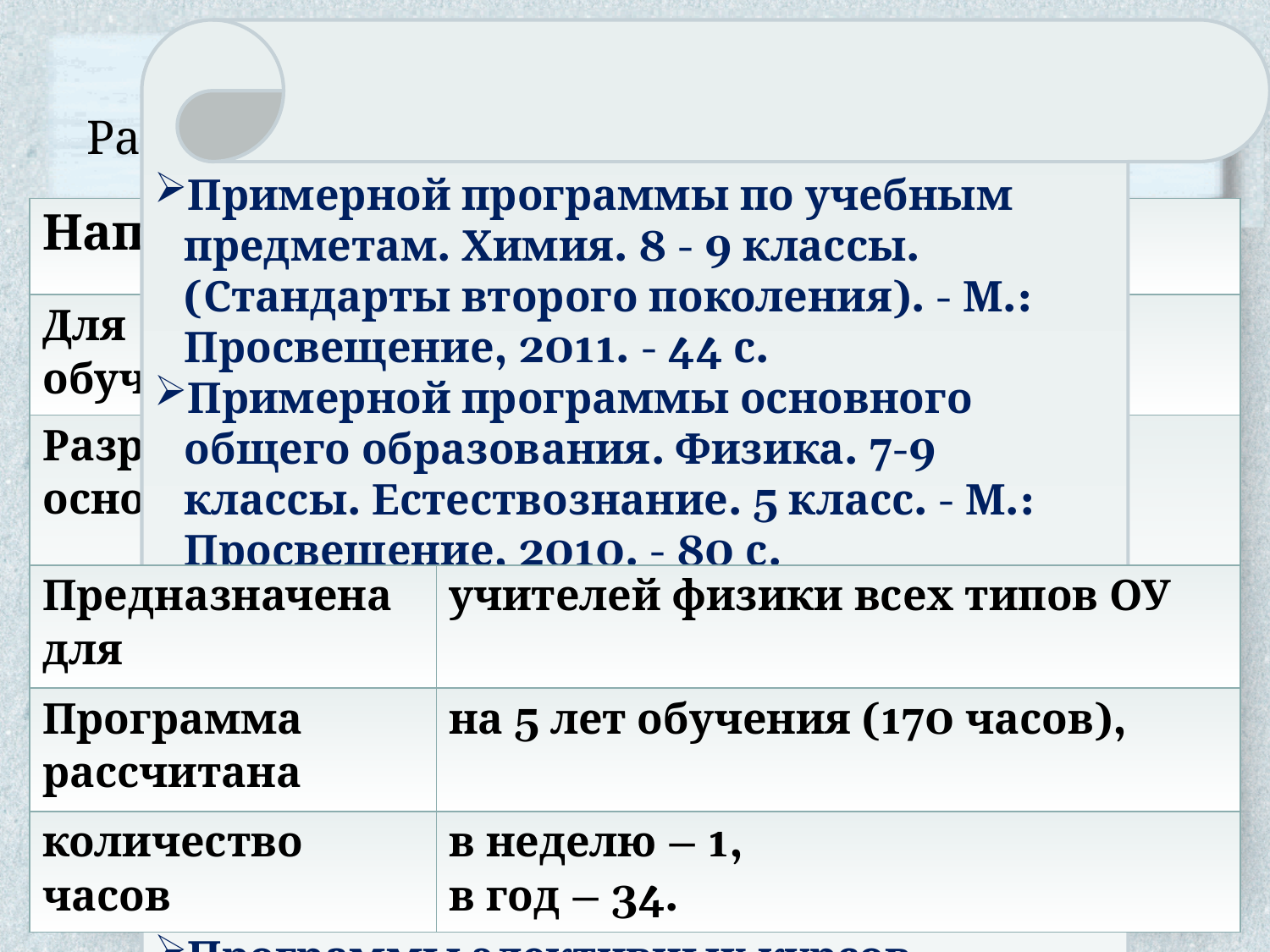

# Наука опытным путем Рабочая программа внеурочной деятельности
Примерной программы по учебным предметам. Химия. 8 - 9 классы. (Стандарты второго поколения). - М.: Просвещение, 2011. - 44 с.
Примерной программы основного общего образования. Физика. 7-9 классы. Естествознание. 5 класс. - М.: Просвещение, 2010. - 80 с.
Программы под редакций А.Е.Гуревича, Д.С.Исаева, А.С.Понтак. – М.: Дрофа. – 2000.
Программы. Химия. 8-9 классы. Элективные курсы. Предпрофильное обучение /Авт.- сост. Г.А. Шипарёва.- М.: Дрофа, 2006. - 80 с.
Программы элективных курсов. Физика. 9-11 классы. Профильное обучение / В.А. Коровин – М.: Дрофа, 2005. - 125 с.
При составлении программы использованы материалы учителей:
Вязникова, В.А. Программа кружка «Химия – наука экспериментальная» на 2011-2012 учебный год [Электронный ресурс] / http://do.gendocs.ru/download/docs-363429/363429.doc;
Гильфанова, Ю.И. Программа элективного курса «Занимательные опыты по физике» [Электронный ресурс] / http://gilfanova-juliya.ru/d/329273/d/elektivnyy-kurs-po-fizike-zanimatelnye-opyty-po-fizike.doc.
| Направление | общеинтеллектуальное |
| --- | --- |
| Для обучающихся | 5-9 классов |
| Разработана на основе | требований Федерального государственного образовательного стандарта основного общего образования |
| Предназначена для | учителей физики всех типов ОУ |
| --- | --- |
| Программа рассчитана | на 5 лет обучения (170 часов), |
| количество часов | в неделю – 1, в год – 34. |